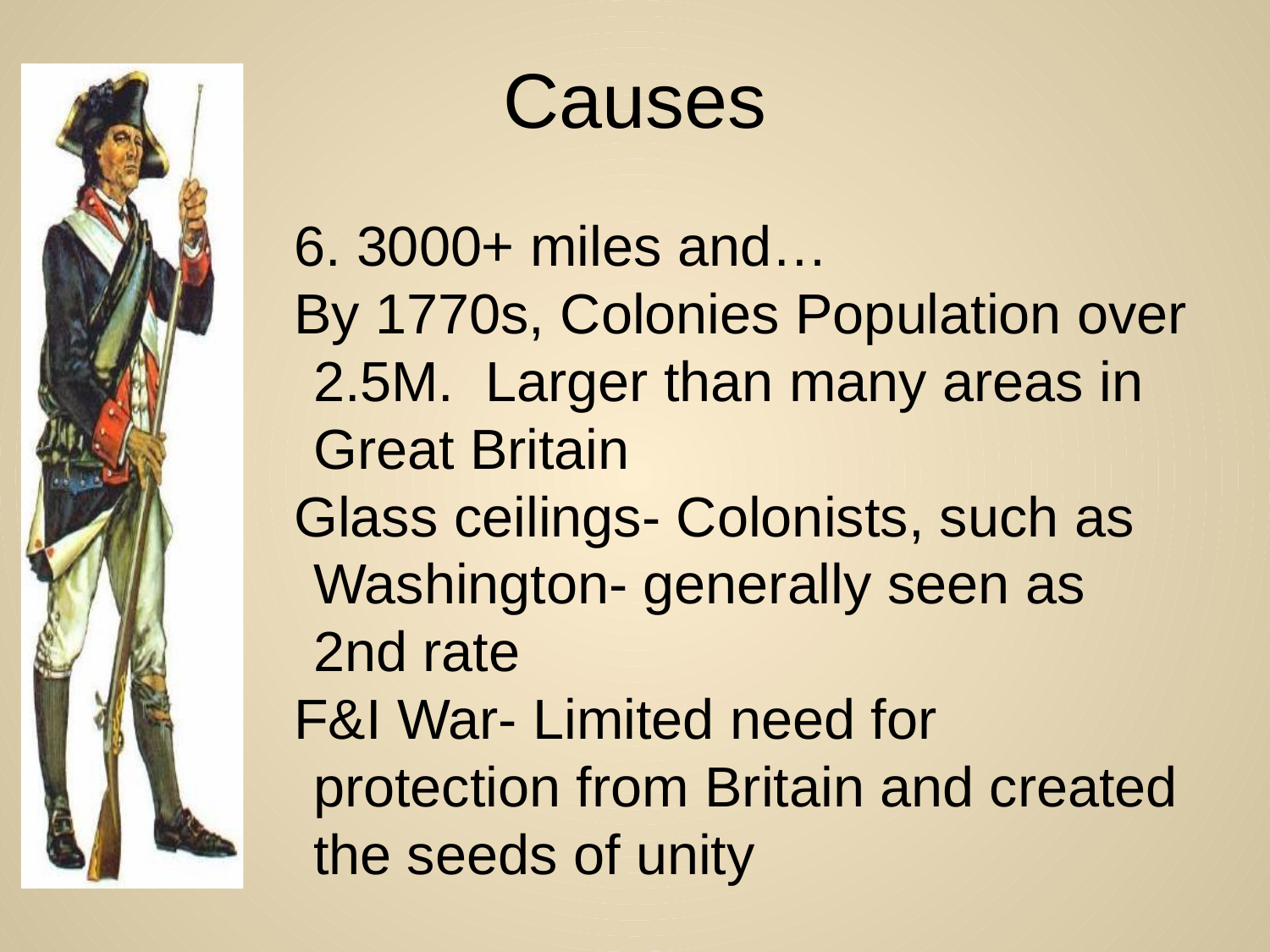

# Causes
6. 3000+ miles and…
By 1770s, Colonies Population over 2.5M.  Larger than many areas in Great Britain
Glass ceilings- Colonists, such as Washington- generally seen as 2nd rate
F&I War- Limited need for protection from Britain and created the seeds of unity